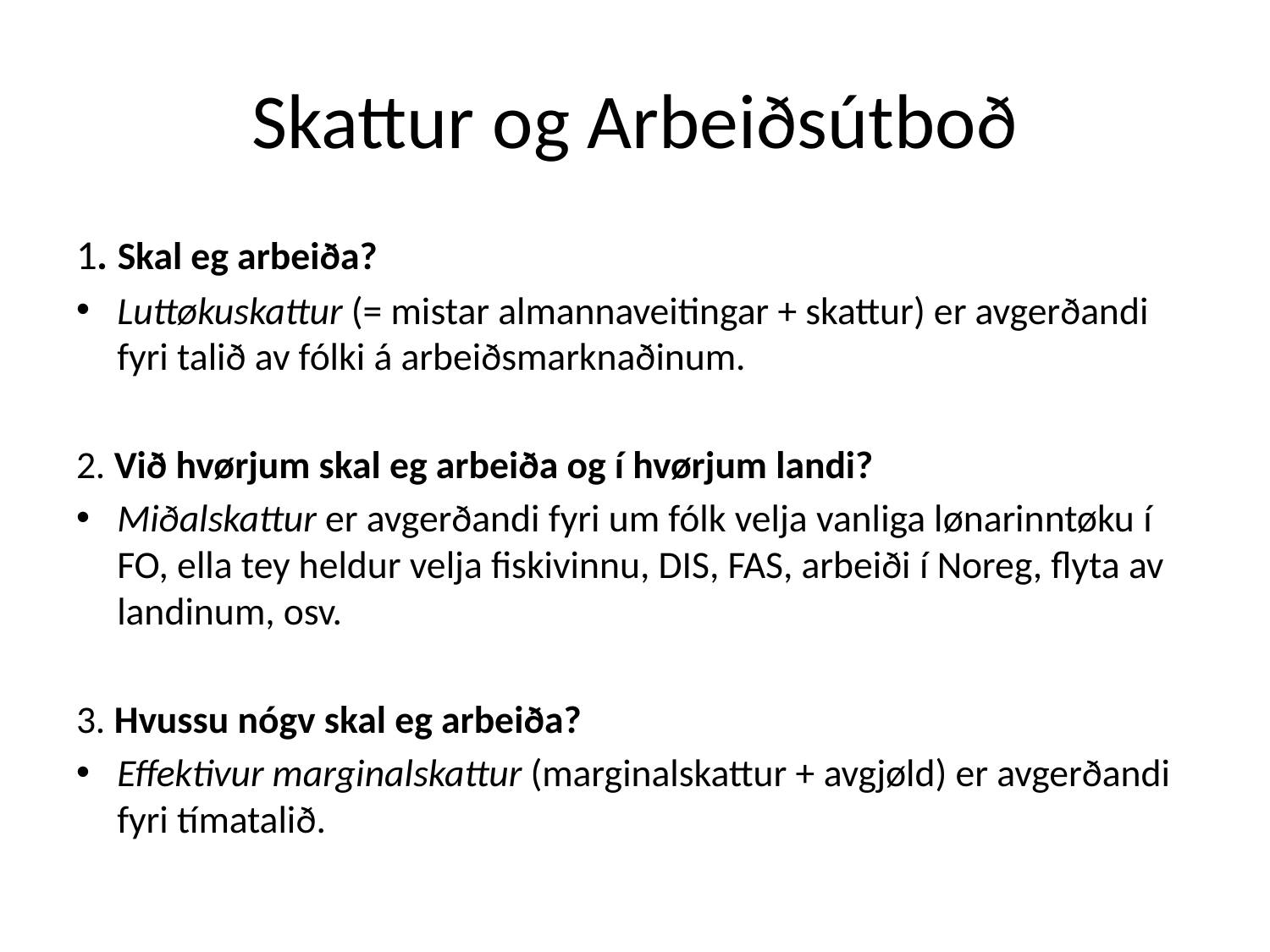

# Skattur og Arbeiðsútboð
1. Skal eg arbeiða?
Luttøkuskattur (= mistar almannaveitingar + skattur) er avgerðandi fyri talið av fólki á arbeiðsmarknaðinum.

2. Við hvørjum skal eg arbeiða og í hvørjum landi?
Miðalskattur er avgerðandi fyri um fólk velja vanliga lønarinntøku í FO, ella tey heldur velja fiskivinnu, DIS, FAS, arbeiði í Noreg, flyta av landinum, osv.

3. Hvussu nógv skal eg arbeiða?
Effektivur marginalskattur (marginalskattur + avgjøld) er avgerðandi fyri tímatalið.